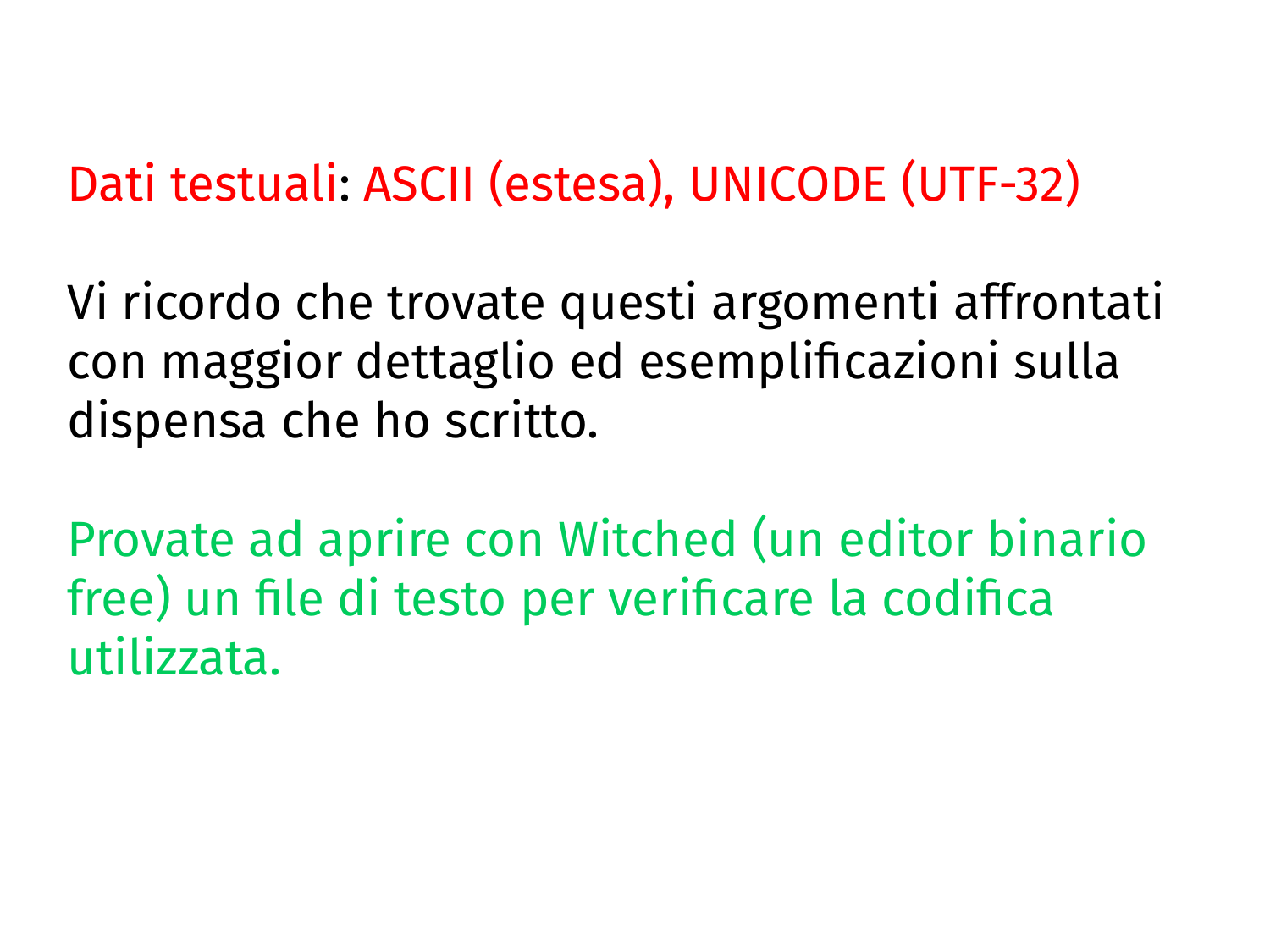

Dati testuali: ASCII (estesa), UNICODE (UTF-32)

Vi ricordo che trovate questi argomenti affrontati con maggior dettaglio ed esemplificazioni sulla dispensa che ho scritto.

Provate ad aprire con Witched (un editor binario free) un file di testo per verificare la codifica utilizzata.